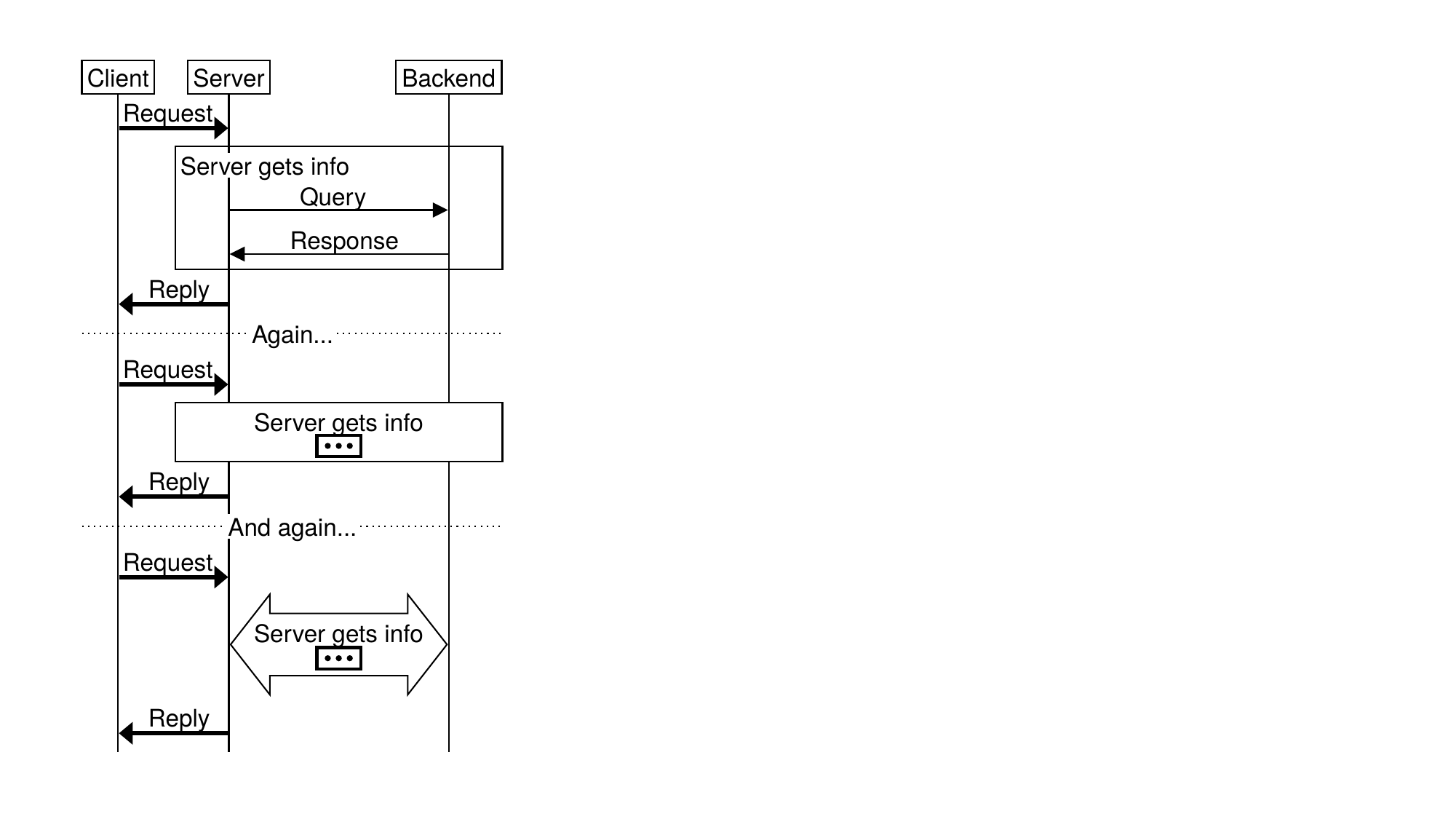

Client
Server
Backend
Request

Server gets info
Query
Response
Reply
Again...
Request

Server gets info

Reply
And again...
Request

Server gets info

Reply